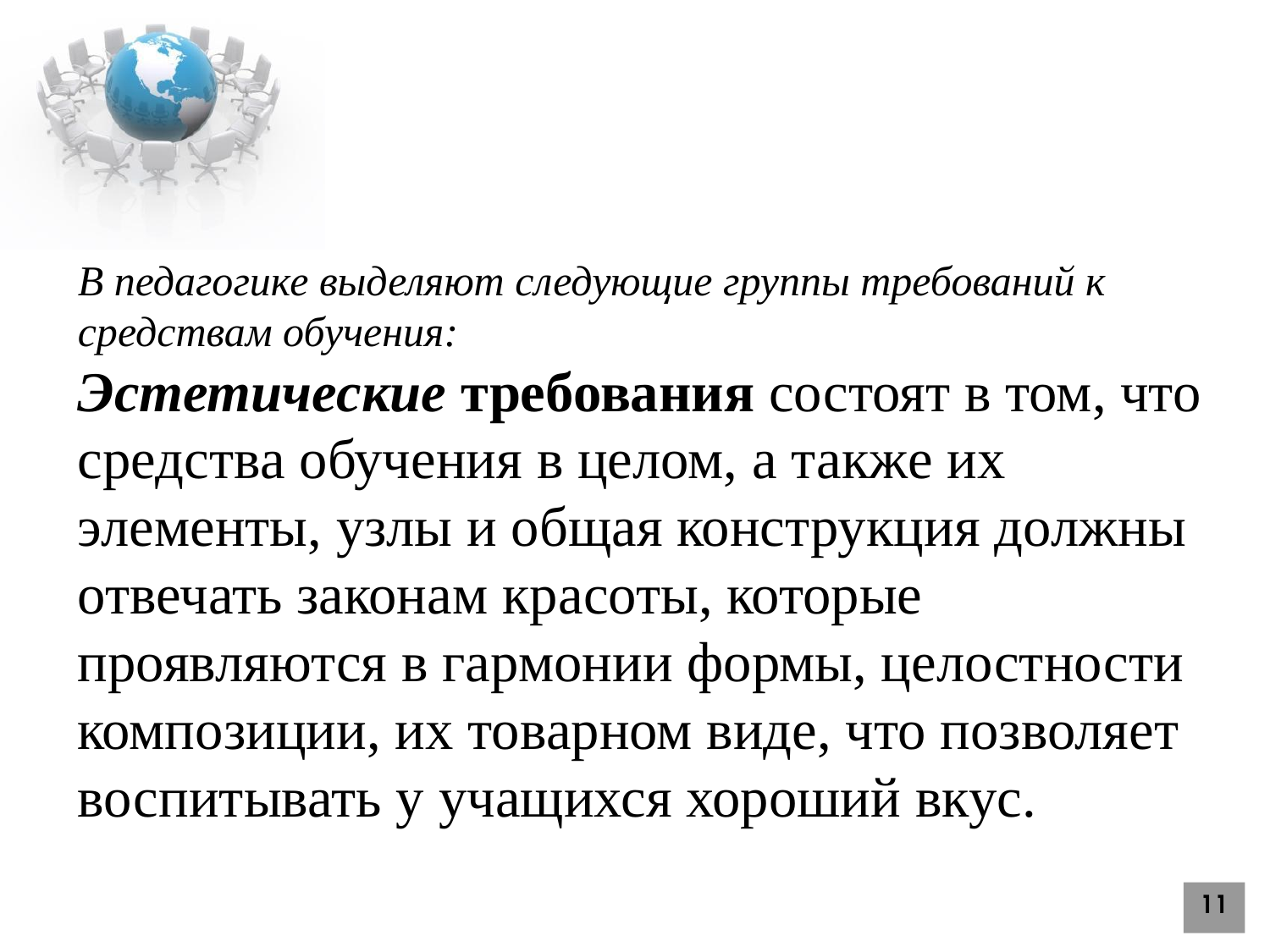

#
В педагогике выделяют следующие группы требований к средствам обучения:
Эстетические требования состоят в том, что средства обучения в целом, а также их элементы, узлы и общая конструкция должны отвечать законам красоты, которые проявляются в гармонии формы, целостности композиции, их товарном виде, что позволяет воспитывать у учащихся хороший вкус.
11